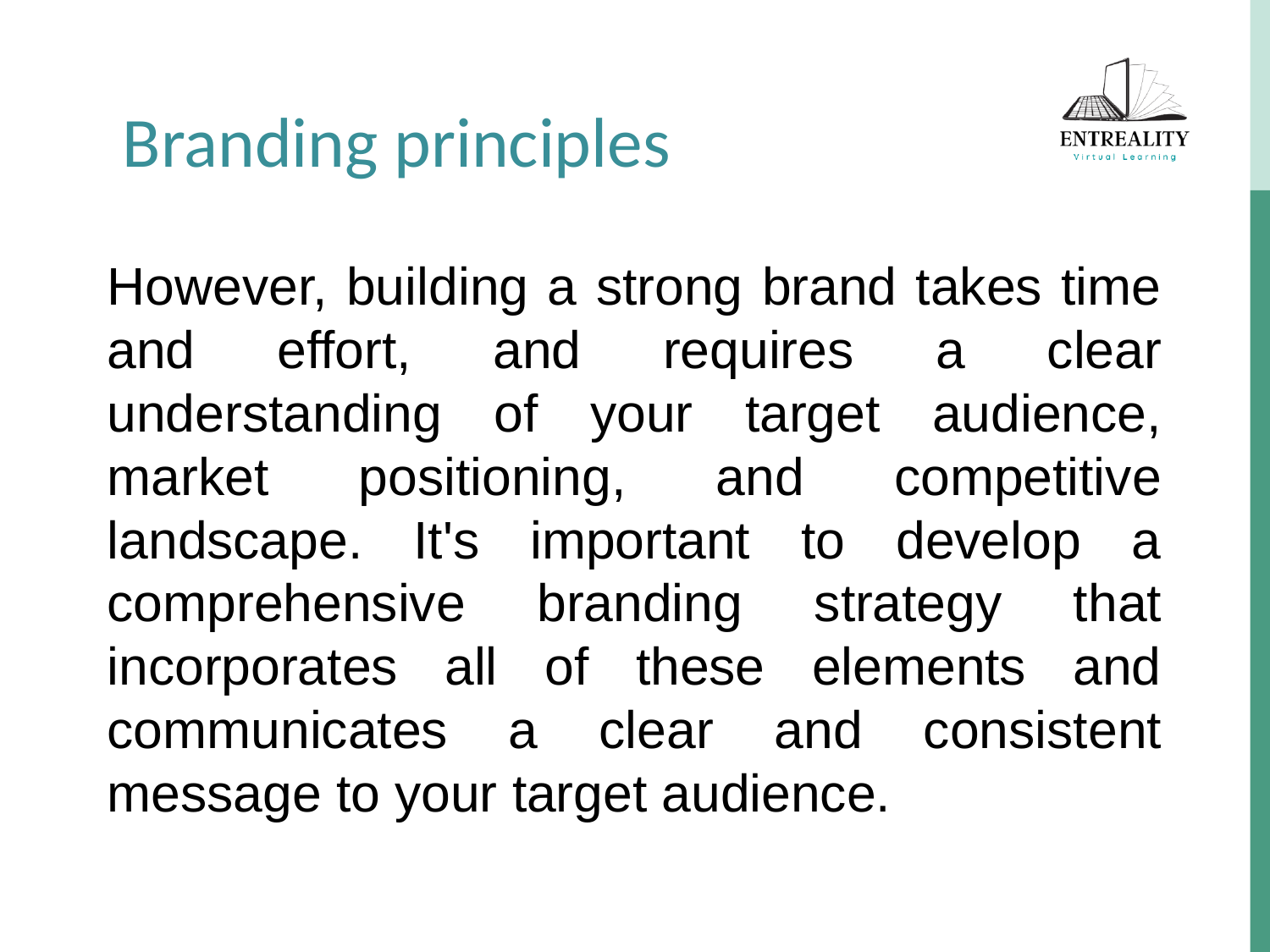

Branding principles
However, building a strong brand takes time and effort, and requires a clear understanding of your target audience, market positioning, and competitive landscape. It's important to develop a comprehensive branding strategy that incorporates all of these elements and communicates a clear and consistent message to your target audience.